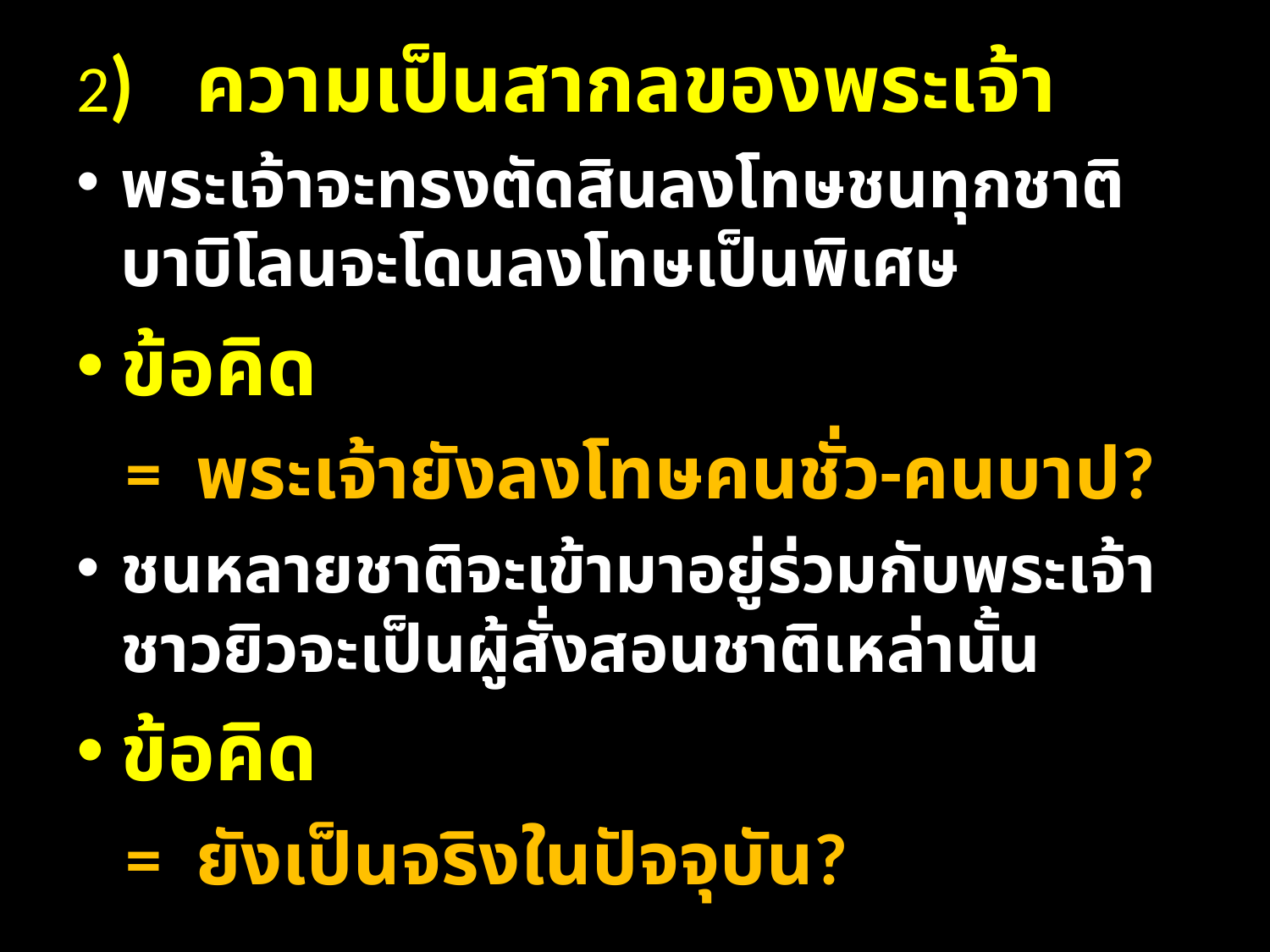

2)	ความเป็นสากลของพระเจ้า
พระเจ้าจะทรงตัดสินลงโทษชนทุกชาติ บาบิโลนจะโดนลงโทษเป็นพิเศษ
ข้อคิด
   =	พระเจ้ายังลงโทษคนชั่ว-คนบาป?
ชนหลายชาติจะเข้ามาอยู่ร่วมกับพระเจ้า ชาวยิวจะเป็นผู้สั่งสอนชาติเหล่านั้น
ข้อคิด
   =	ยังเป็นจริงในปัจจุบัน?